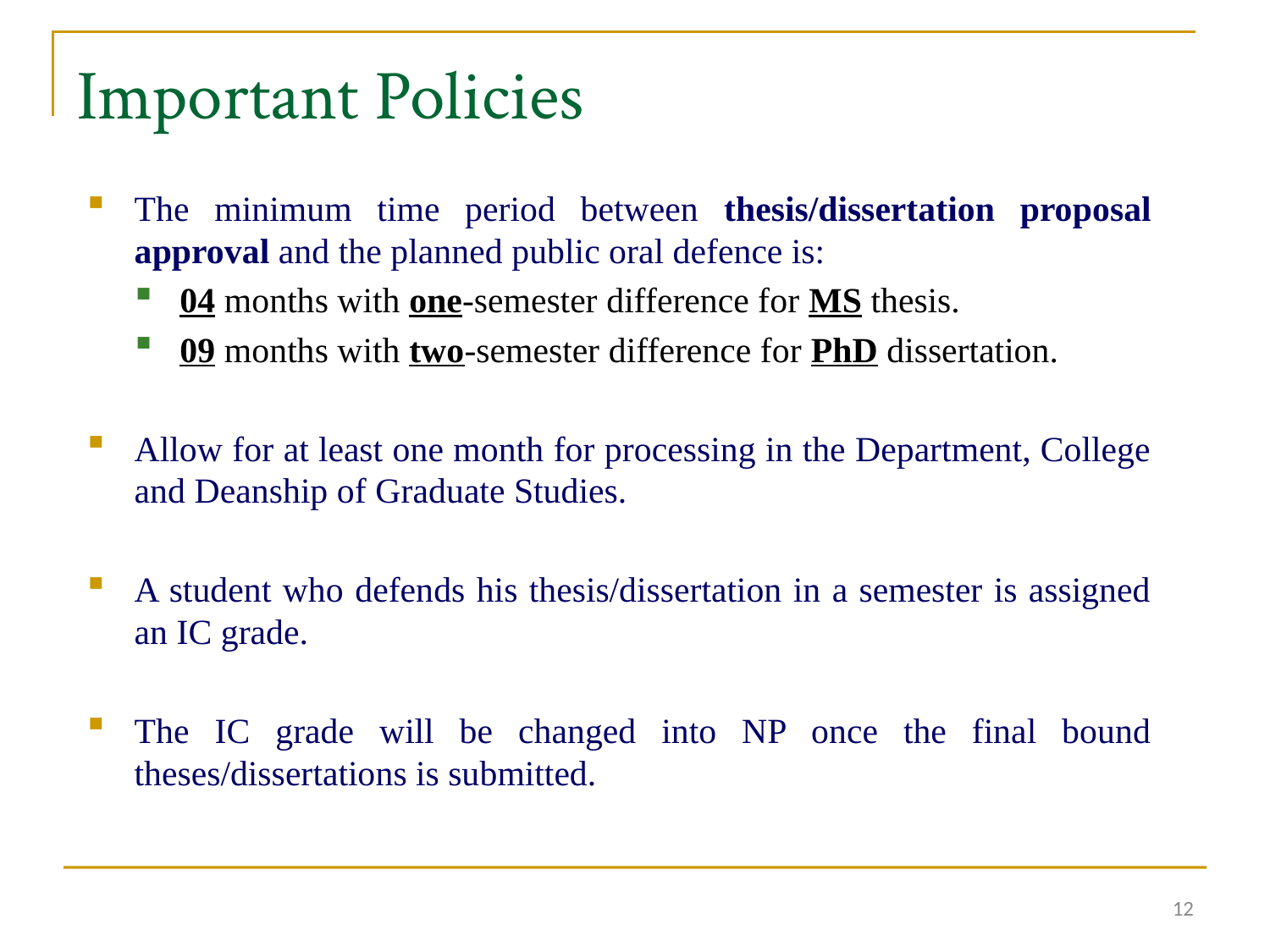

Important Policies
The minimum time period between thesis/dissertation proposal approval and the planned public oral defence is:
04 months with one-semester difference for MS thesis.
09 months with two-semester difference for PhD dissertation.

Allow for at least one month for processing in the Department, College and Deanship of Graduate Studies.

A student who defends his thesis/dissertation in a semester is assigned an IC grade.

The IC grade will be changed into NP once the final bound theses/dissertations is submitted.

12